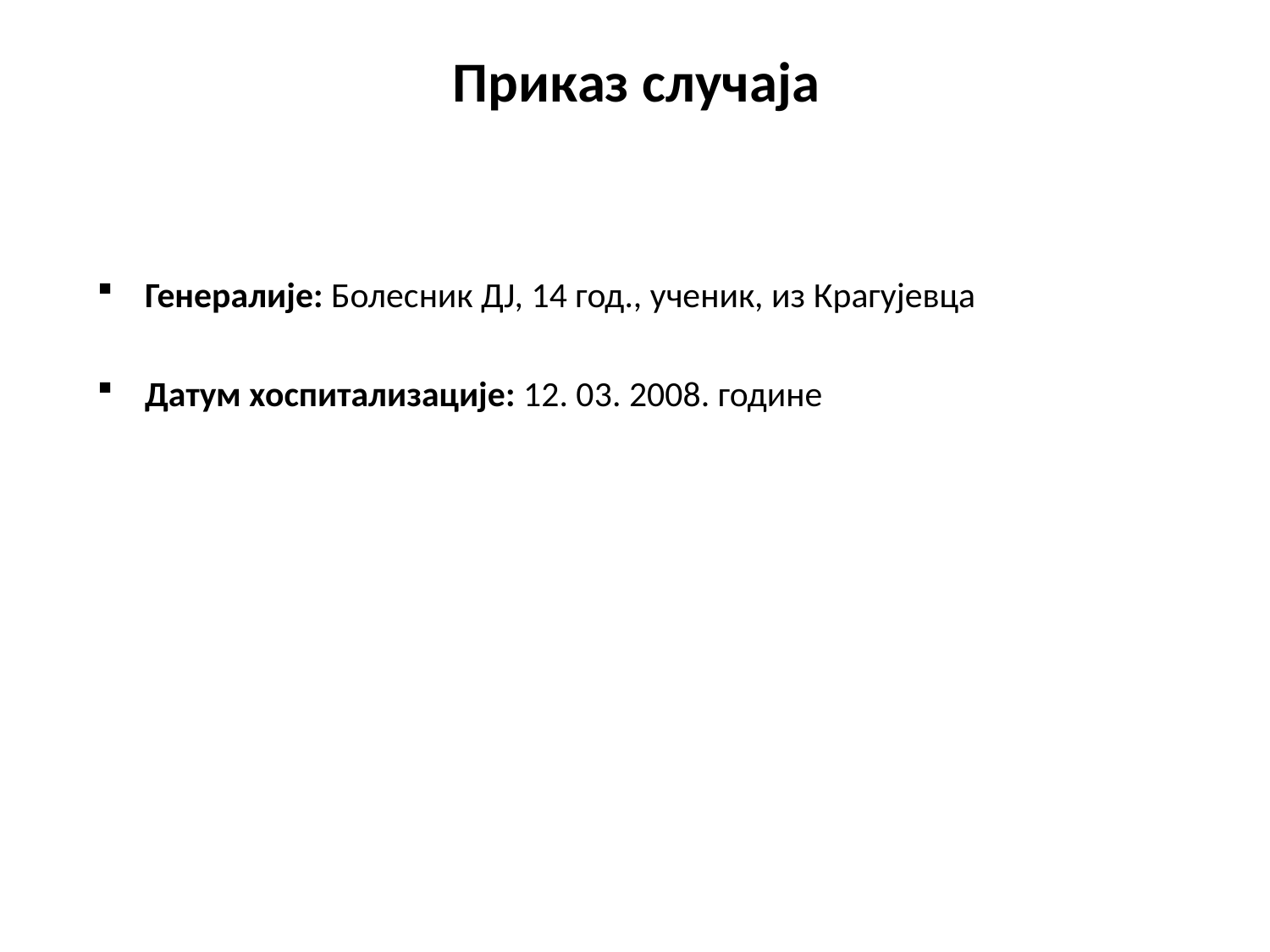

Приказ случаја
Генералије: Болесник ДЈ, 14 год., ученик, из Крагујевца

Датум хоспитализације: 12. 03. 2008. године